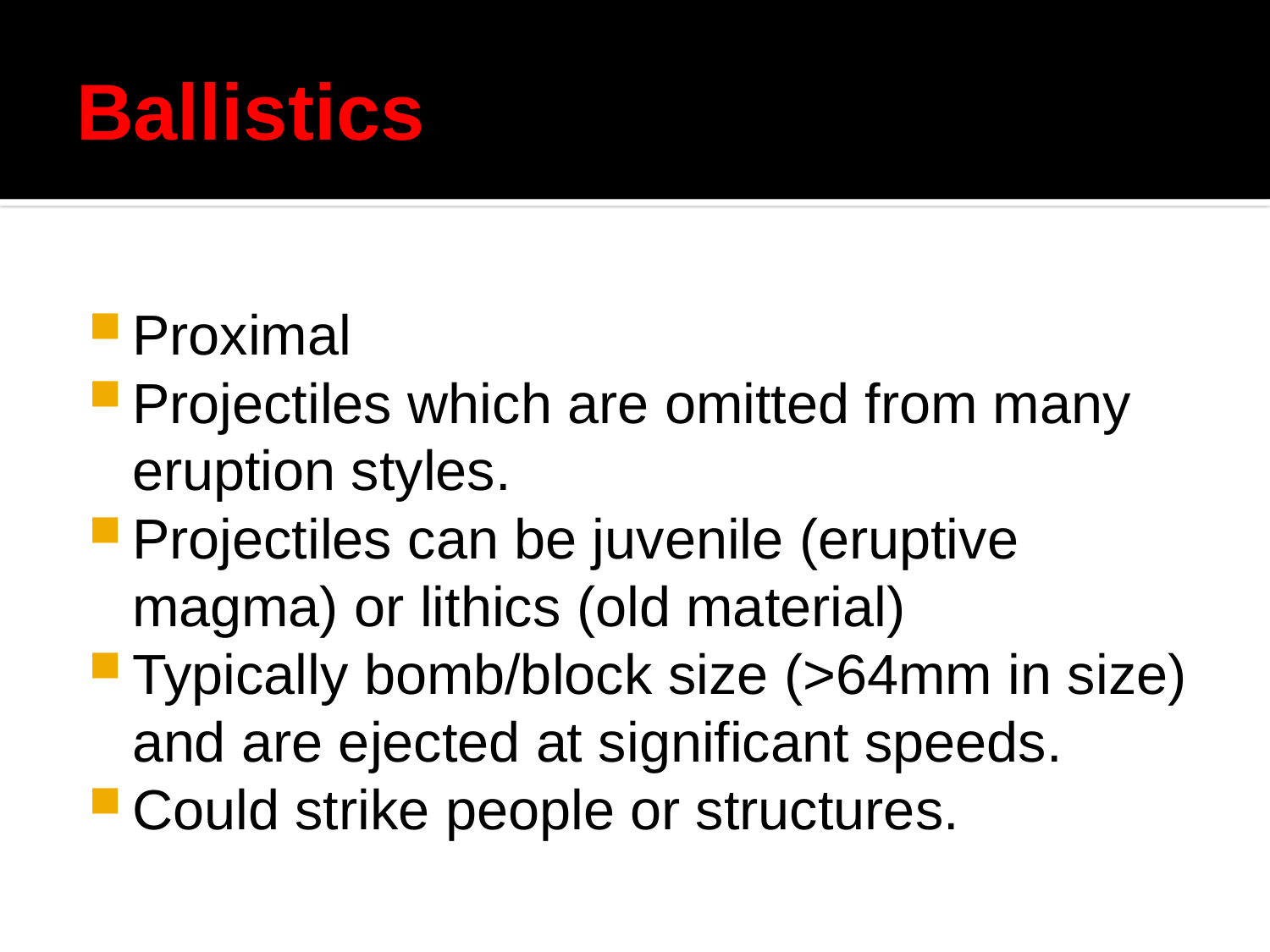

# Ballistics
Proximal
Projectiles which are omitted from many eruption styles.
Projectiles can be juvenile (eruptive magma) or lithics (old material)
Typically bomb/block size (>64mm in size) and are ejected at significant speeds.
Could strike people or structures.